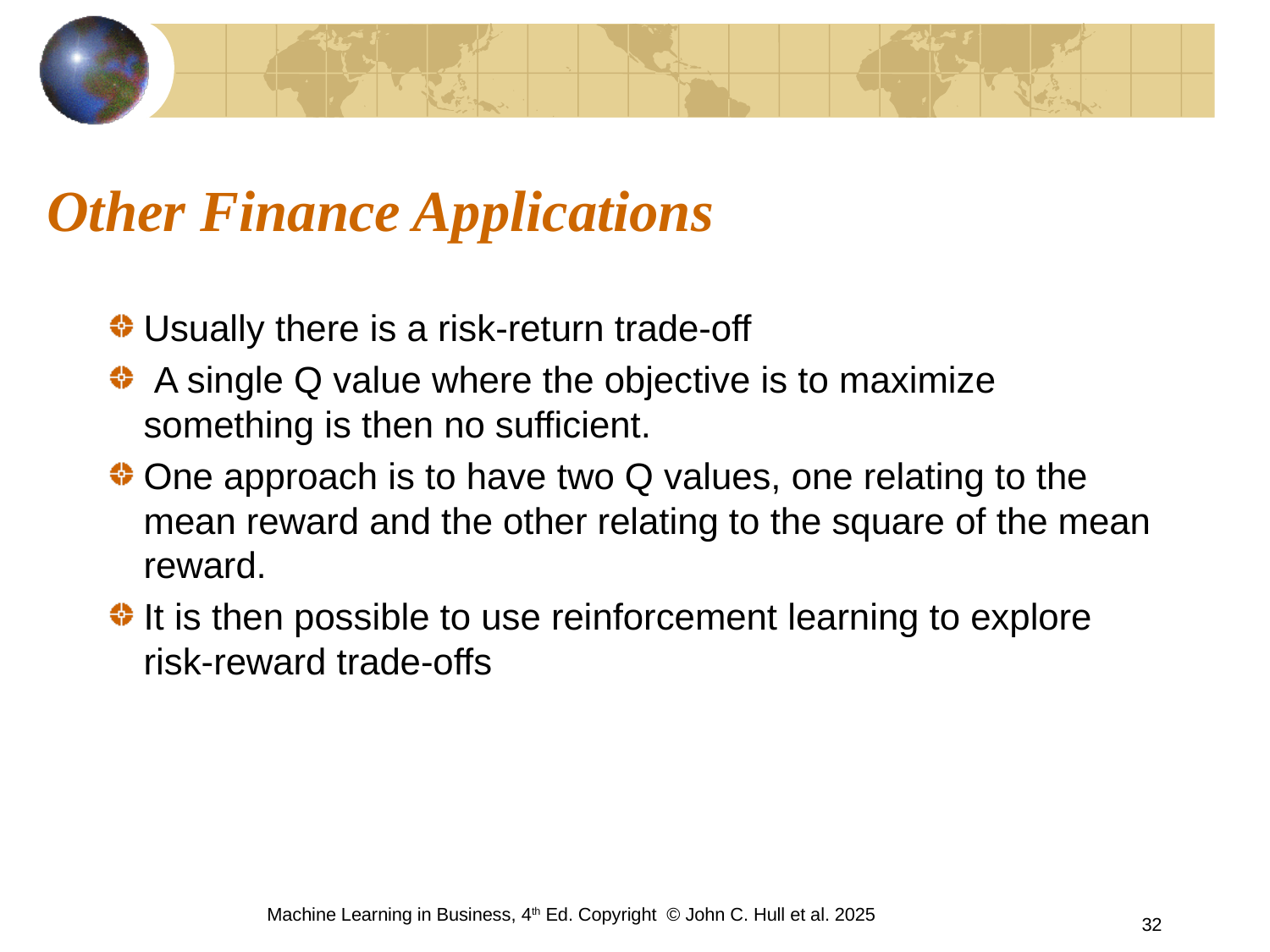

# Other Finance Applications
Usually there is a risk-return trade-off
 A single Q value where the objective is to maximize something is then no sufficient.
One approach is to have two Q values, one relating to the mean reward and the other relating to the square of the mean reward.
It is then possible to use reinforcement learning to explore risk-reward trade-offs
Machine Learning in Business, 4th Ed. Copyright  © John C. Hull et al. 2025
32